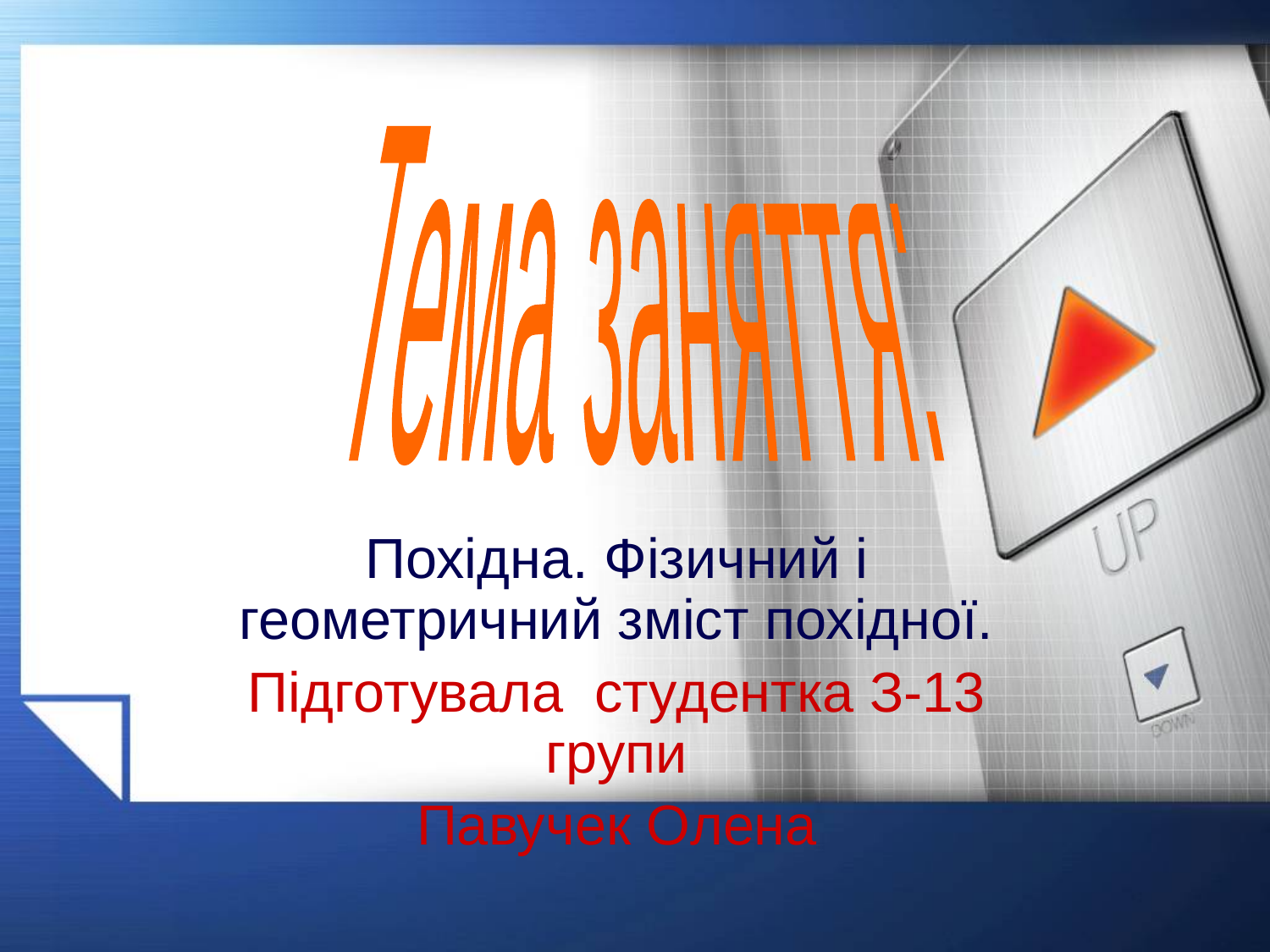

Тема заняття:

Похідна. Фізичний і геометричний зміст похідної.
Підготувала  студентка З-13 групи
Павучек Олена